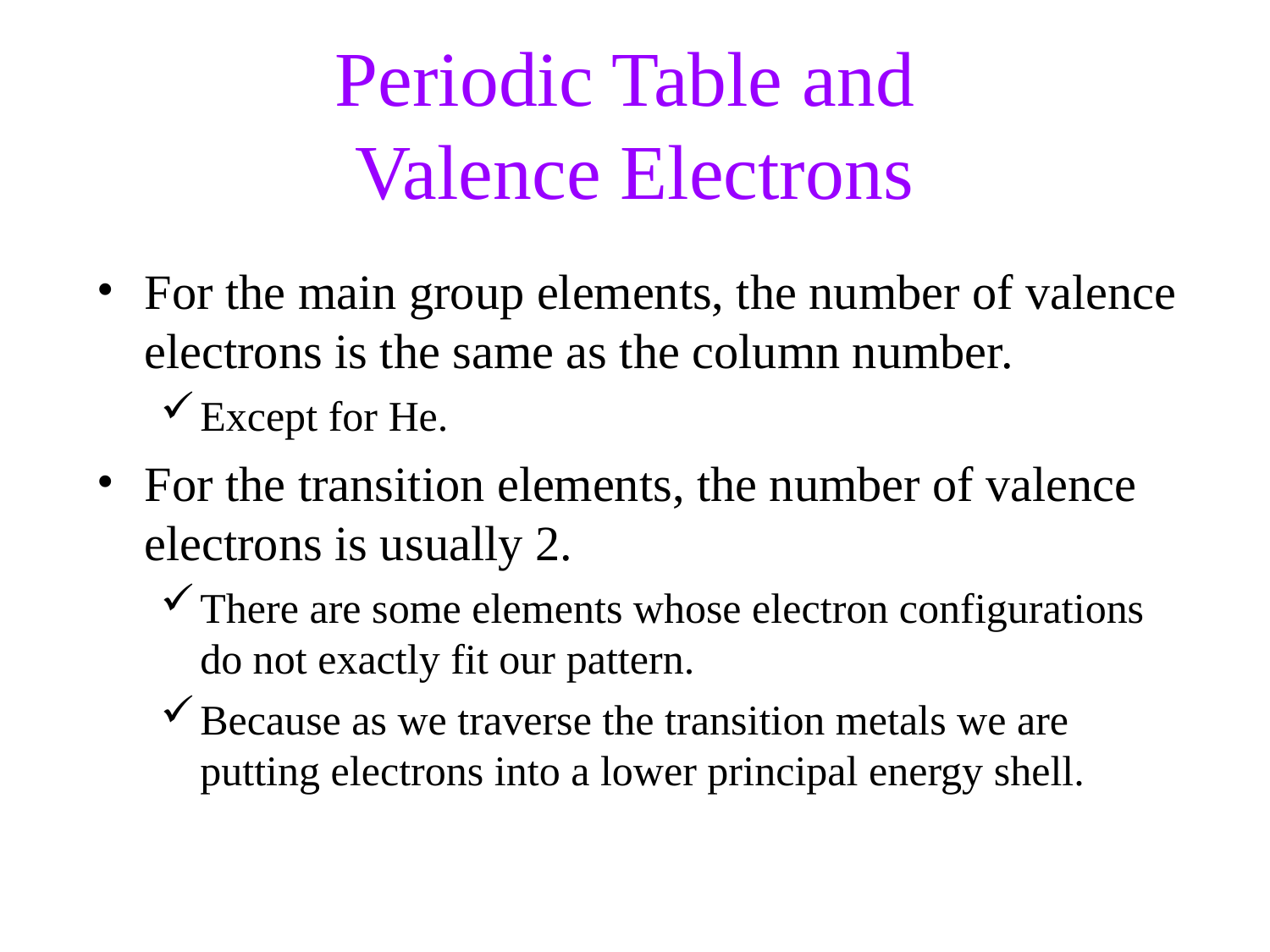

Periodic Table and
Valence Electrons
For the main group elements, the number of valence electrons is the same as the column number.
Except for He.
For the transition elements, the number of valence electrons is usually 2.
There are some elements whose electron configurations do not exactly fit our pattern.
Because as we traverse the transition metals we are putting electrons into a lower principal energy shell.